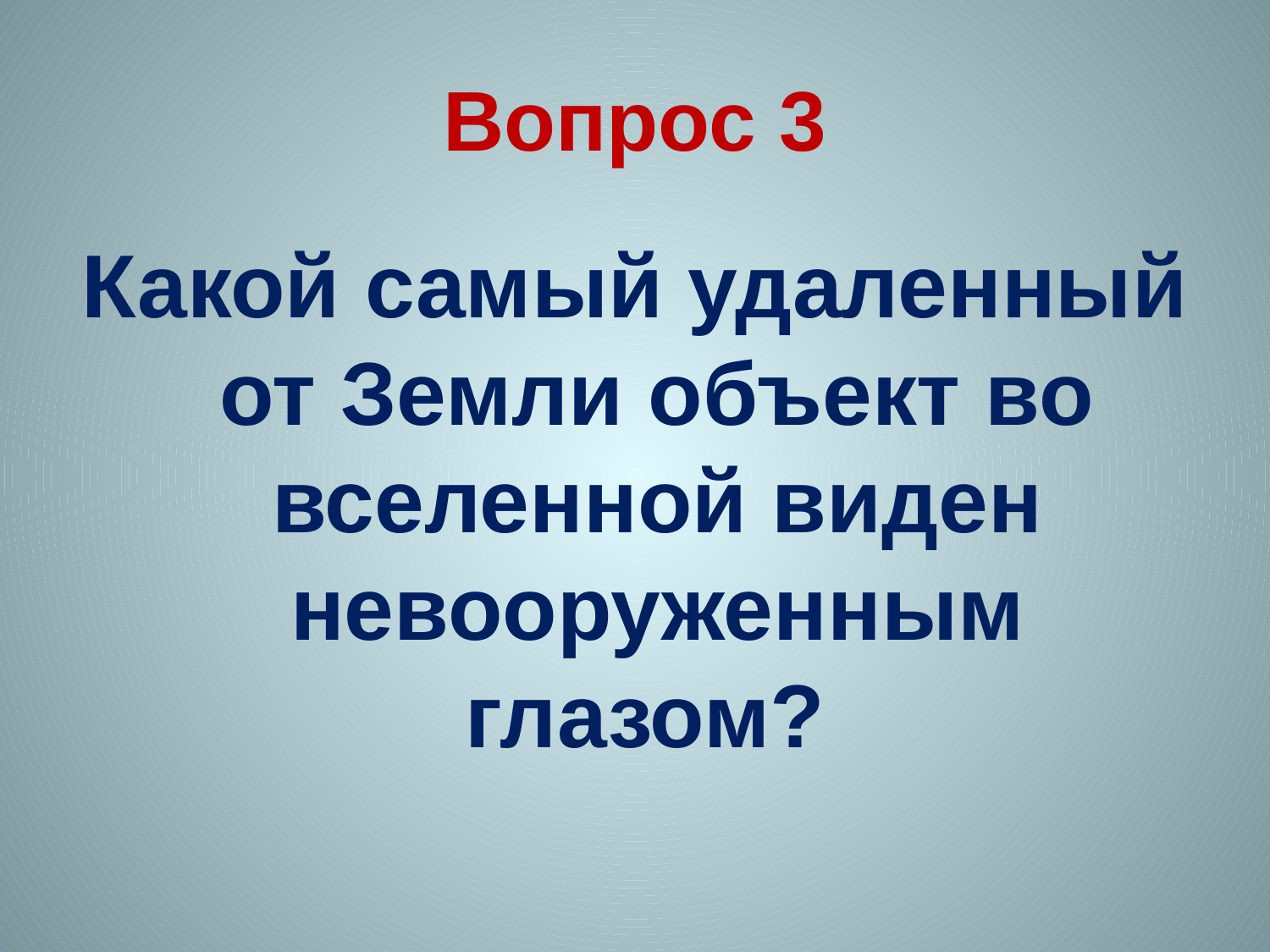

# Вопрос 3
Какой самый удаленный от Земли объект во вселенной виден невооруженным глазом?